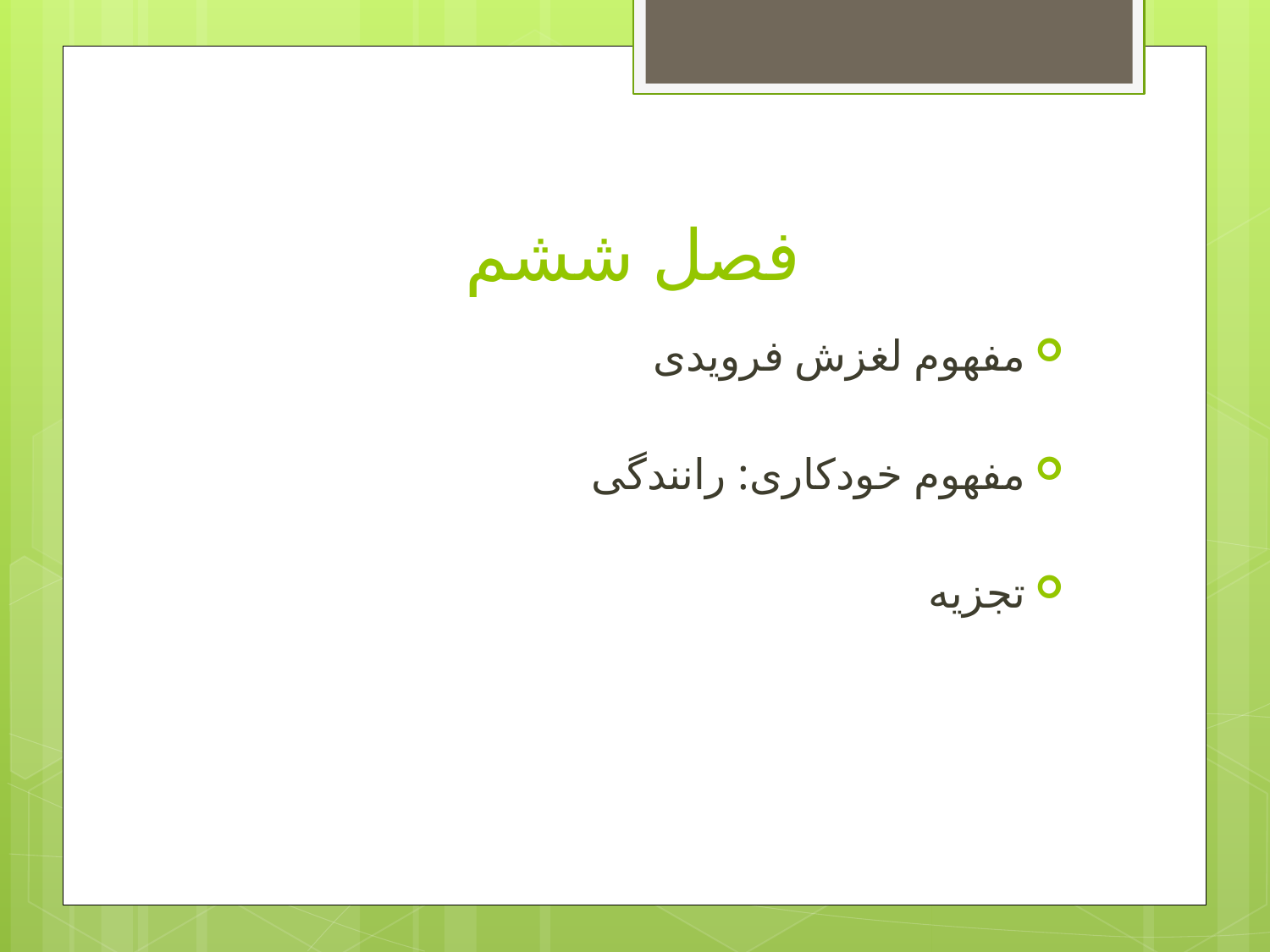

# فصل ششم
مفهوم لغزش فرویدی

مفهوم خودکاری: رانندگی

تجزیه